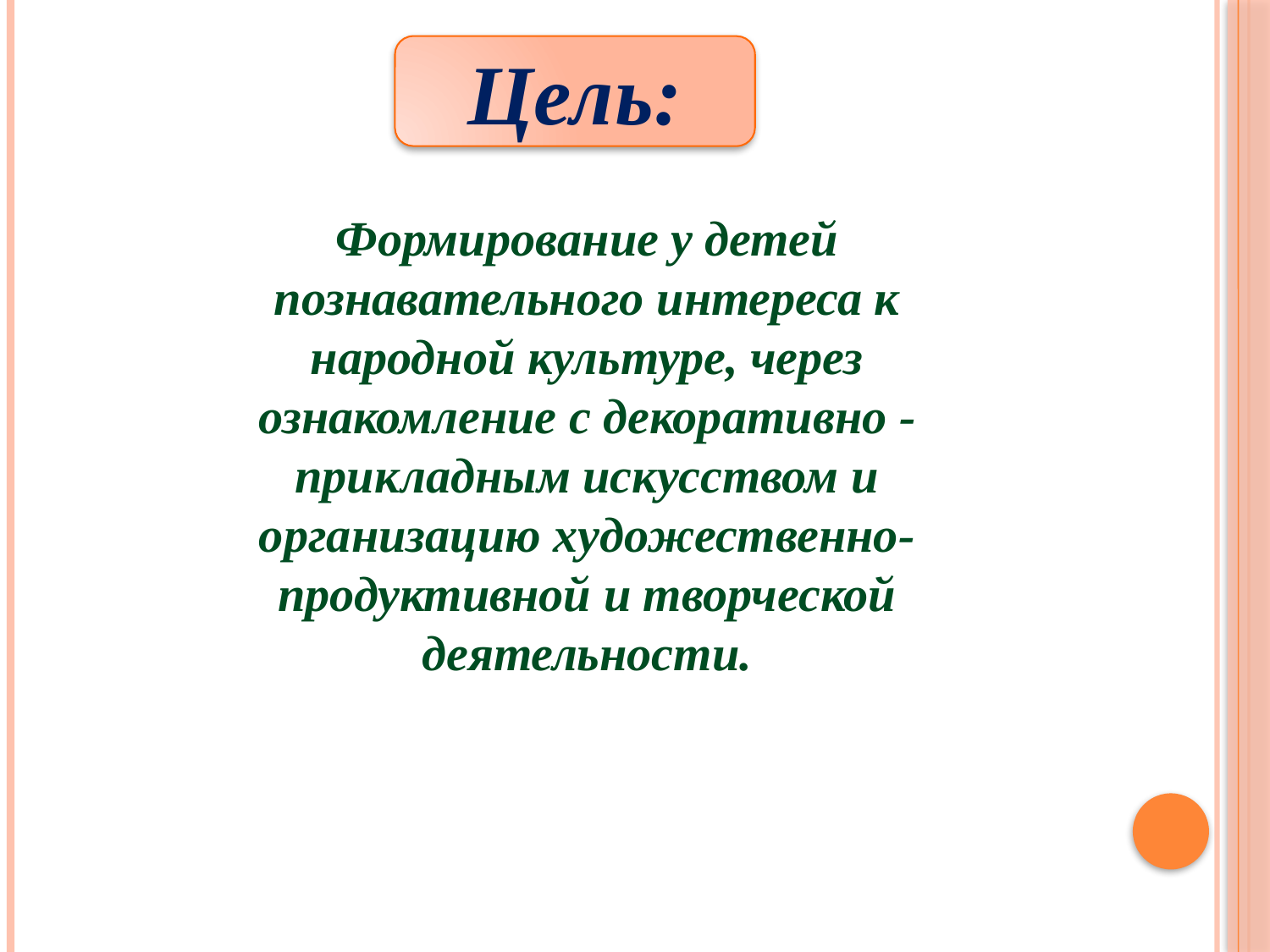

Цель:
Формирование у детей познавательного интереса к народной культуре, через ознакомление с декоративно - прикладным искусством и организацию художественно-продуктивной и творческой деятельности.
художественно-продуктивной и творческой деятельности